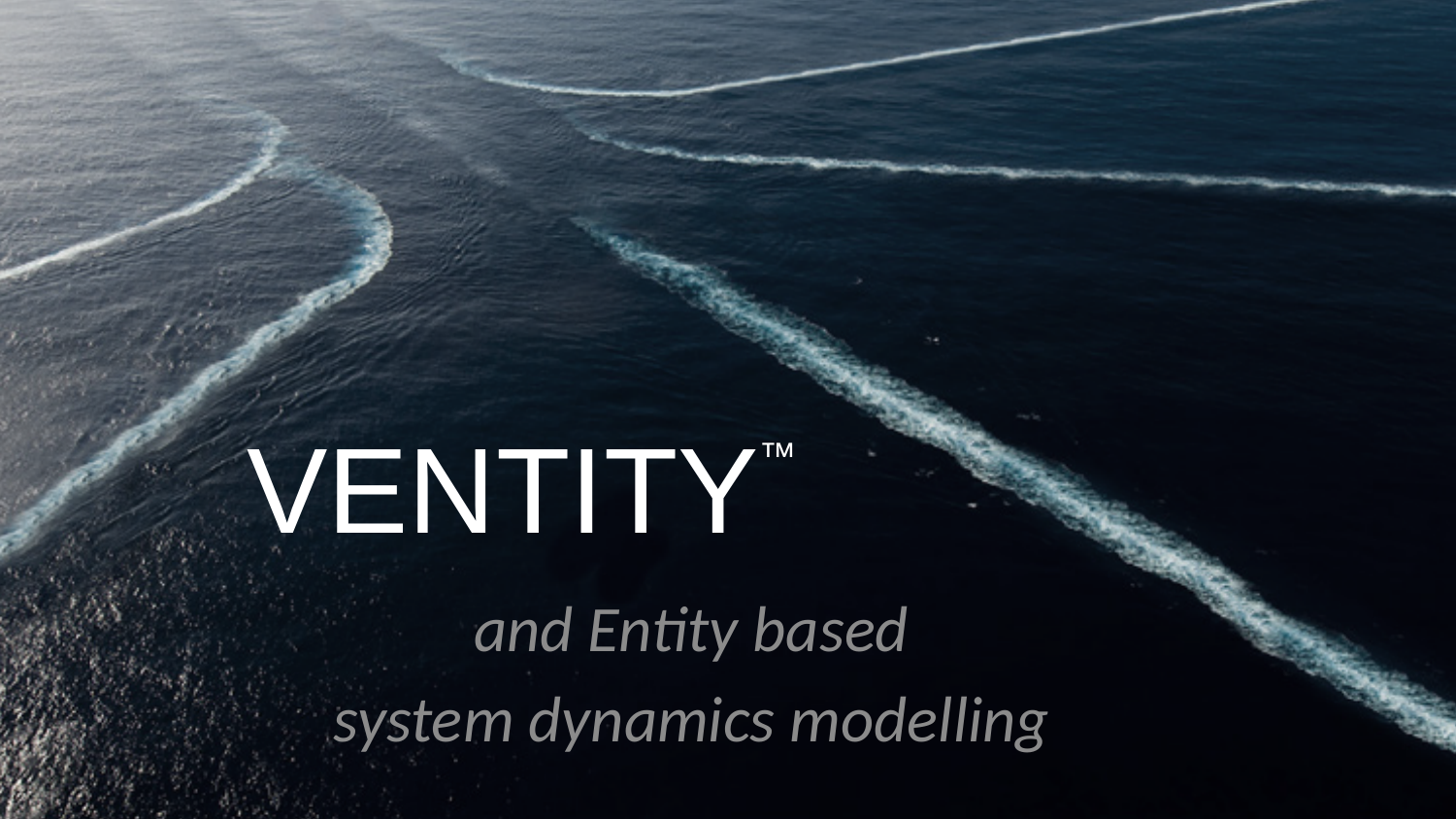

# VENTITY™
and Entity based
system dynamics modelling